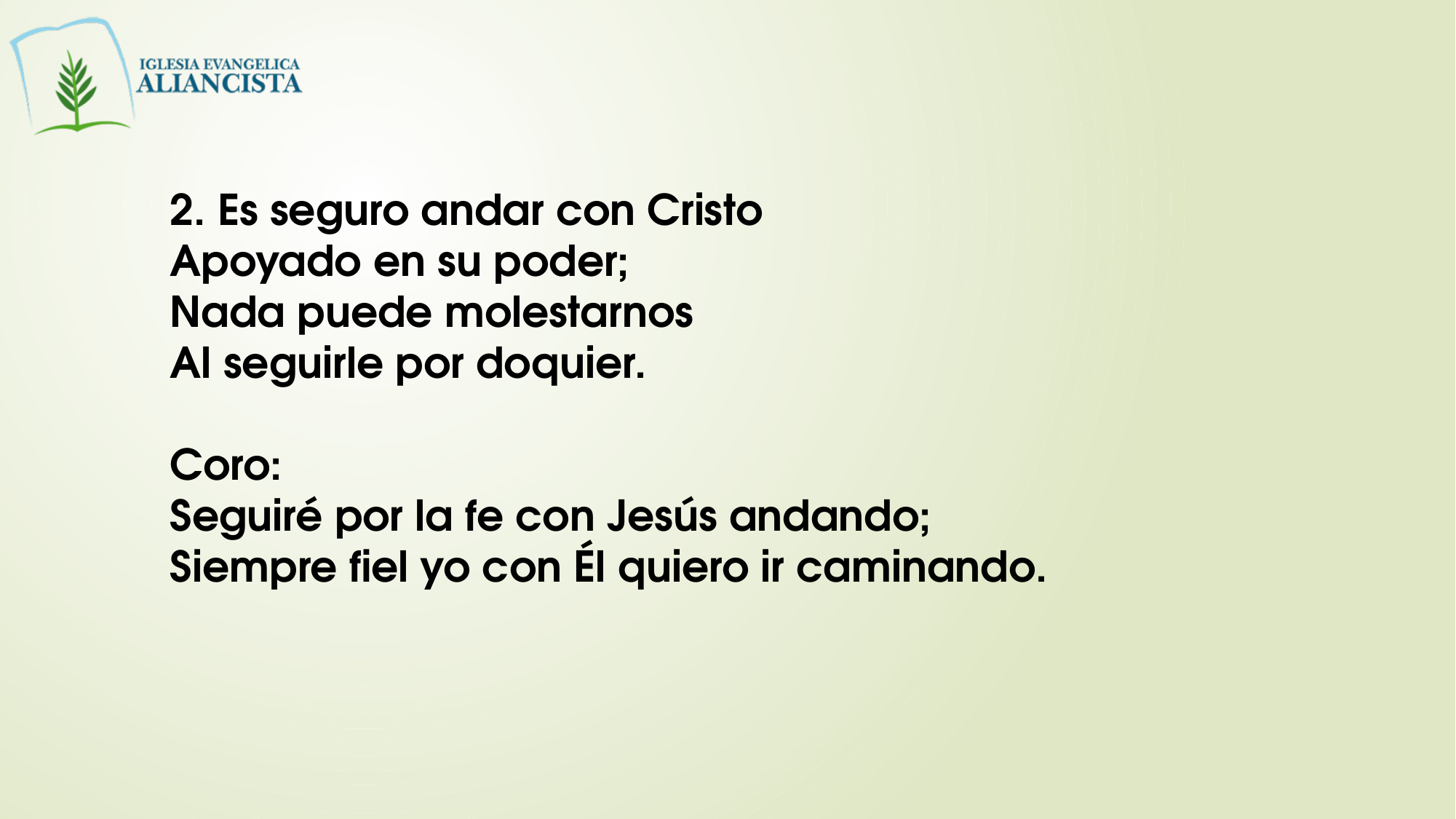

2. Es seguro andar con Cristo
Apoyado en su poder;
Nada puede molestarnos
Al seguirle por doquier.

Coro:
Seguiré por la fe con Jesús andando;
Siempre fiel yo con Él quiero ir caminando.